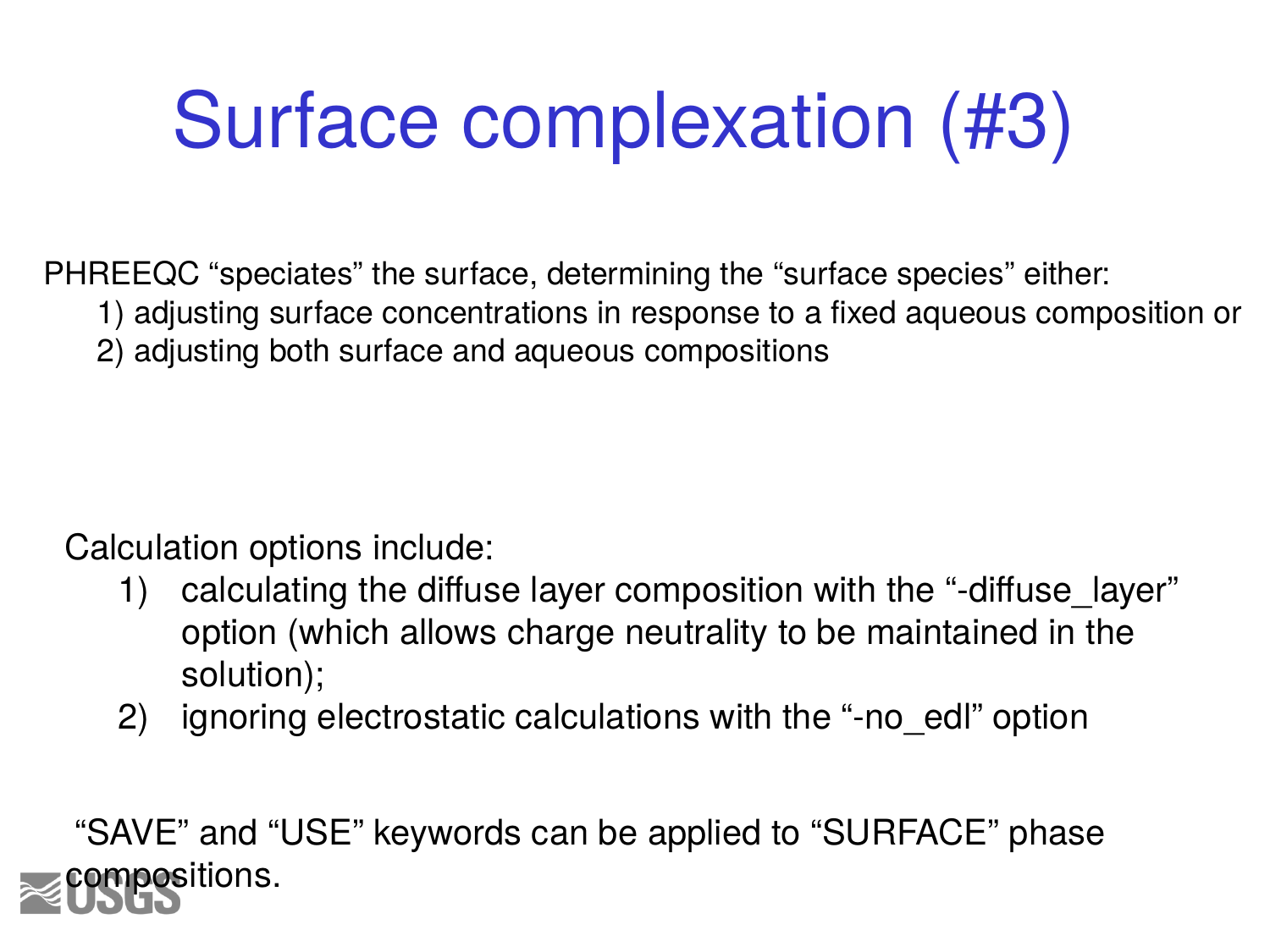

# Surface complexation (#3)
 PHREEQC “speciates” the surface, determining the “surface species” either:
1) adjusting surface concentrations in response to a fixed aqueous composition or
2) adjusting both surface and aqueous compositions

 Calculation options include:
calculating the diffuse layer composition with the “-diffuse_layer” option (which allows charge neutrality to be maintained in the solution);
ignoring electrostatic calculations with the “-no_edl” option
 “SAVE” and “USE” keywords can be applied to “SURFACE” phase compositions.